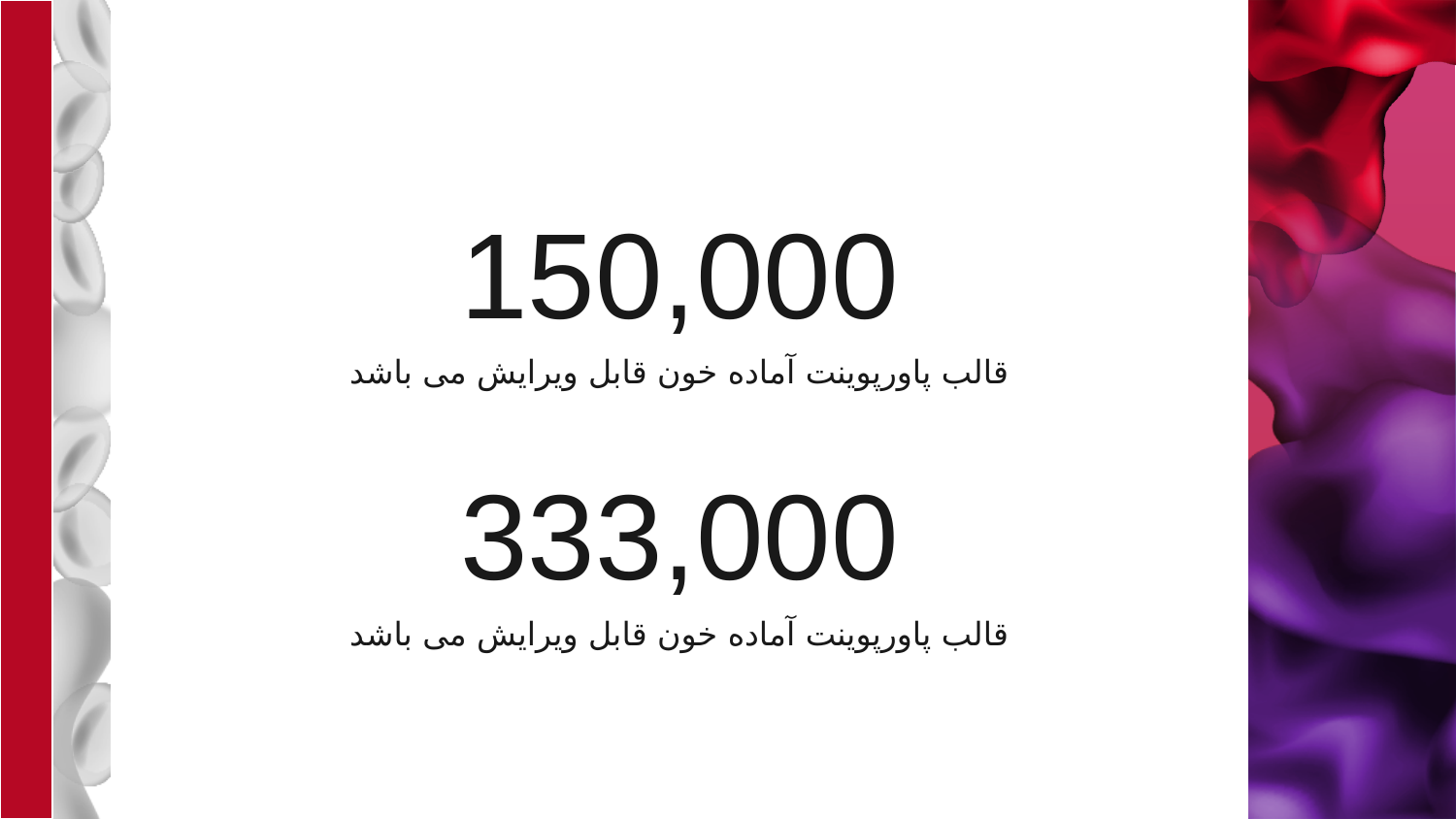

# 150,000
قالب پاورپوینت آماده خون قابل ویرایش می باشد
333,000
قالب پاورپوینت آماده خون قابل ویرایش می باشد